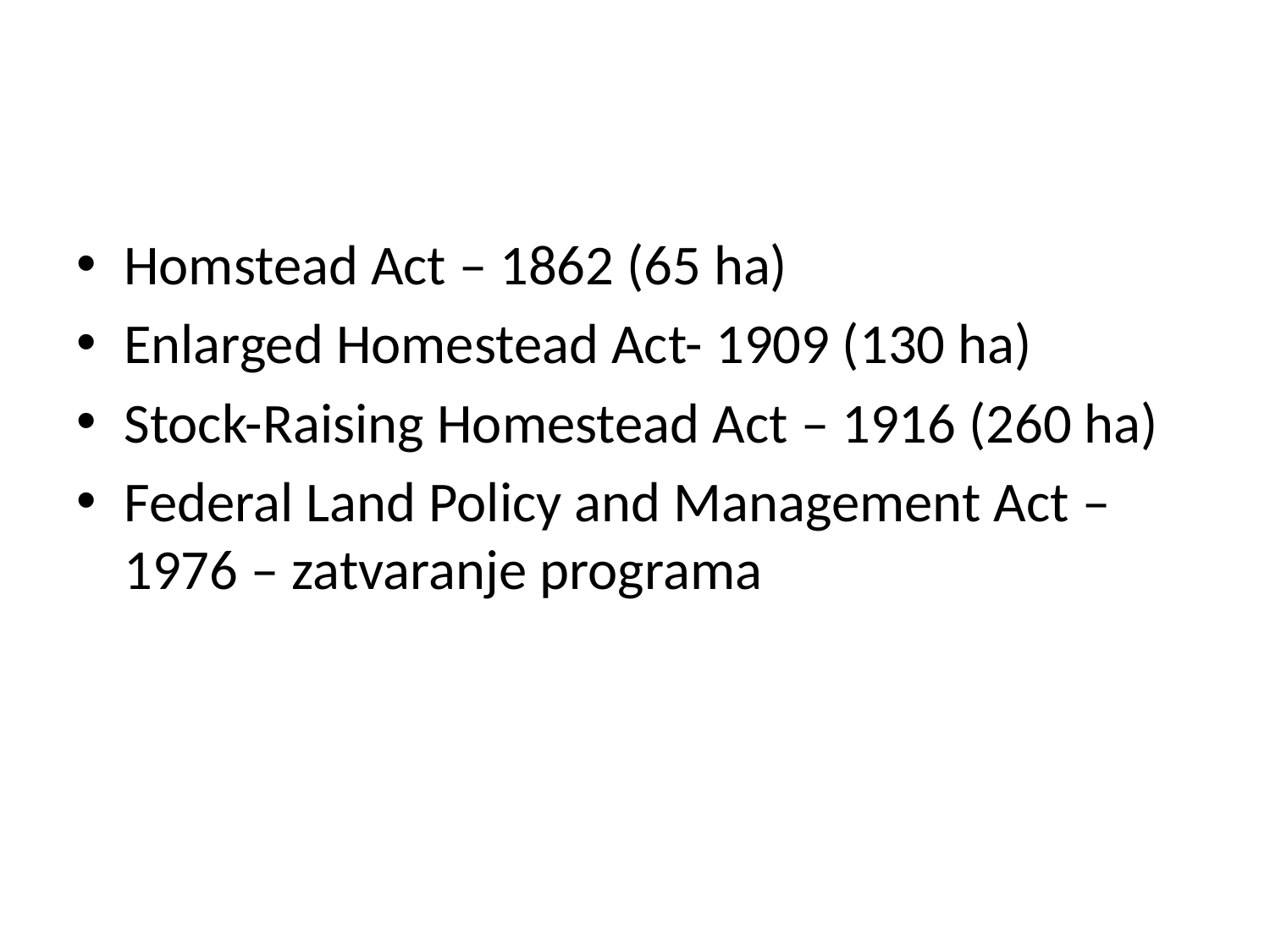

#
Homstead Act – 1862 (65 ha)
Enlarged Homestead Act- 1909 (130 ha)
Stock-Raising Homestead Act – 1916 (260 ha)
Federal Land Policy and Management Act – 1976 – zatvaranje programa